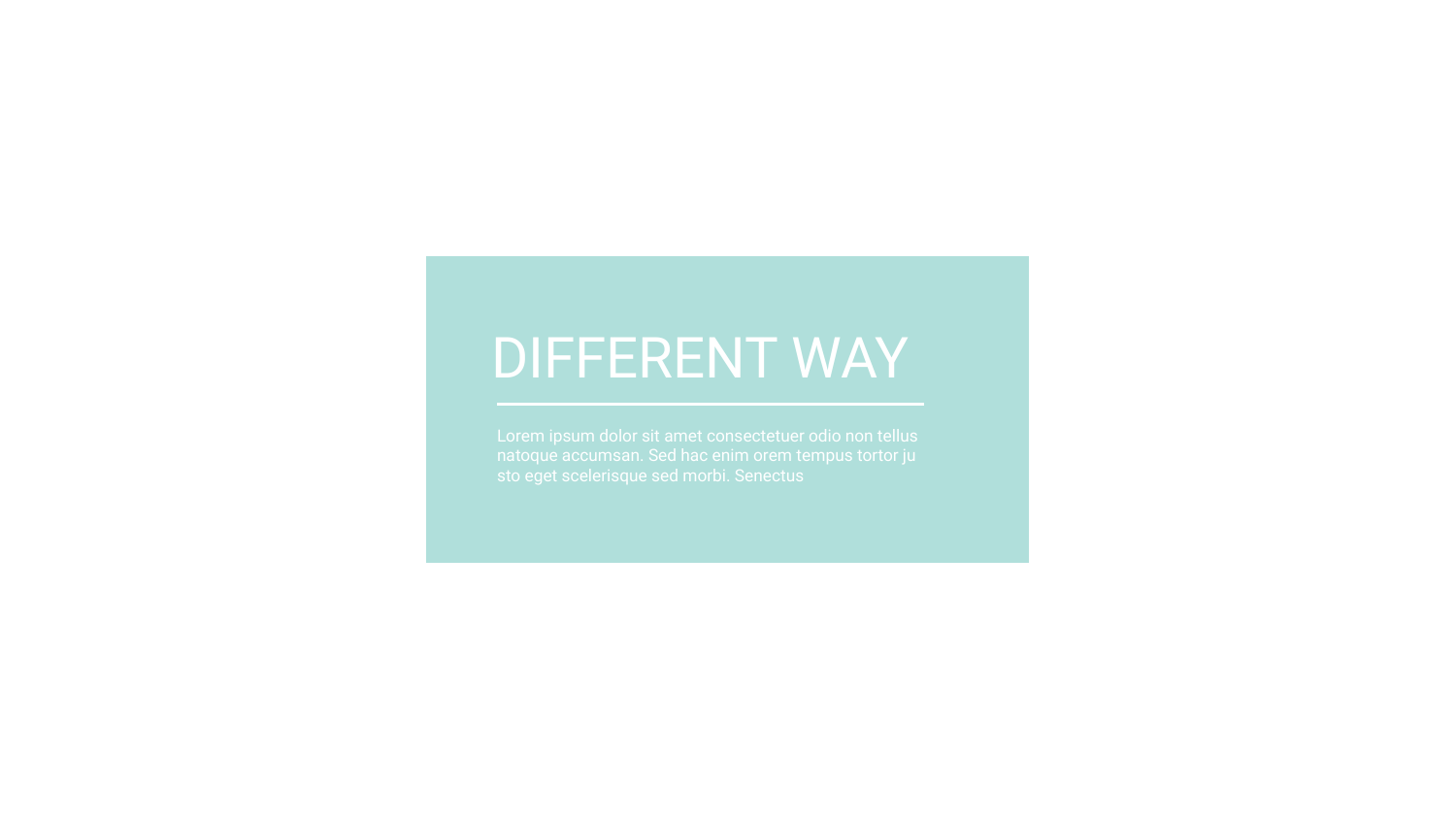

DIFFERENT WAY
Lorem ipsum dolor sit amet consectetuer odio non tellus natoque accumsan. Sed hac enim orem tempus tortor ju
sto eget scelerisque sed morbi. Senectus